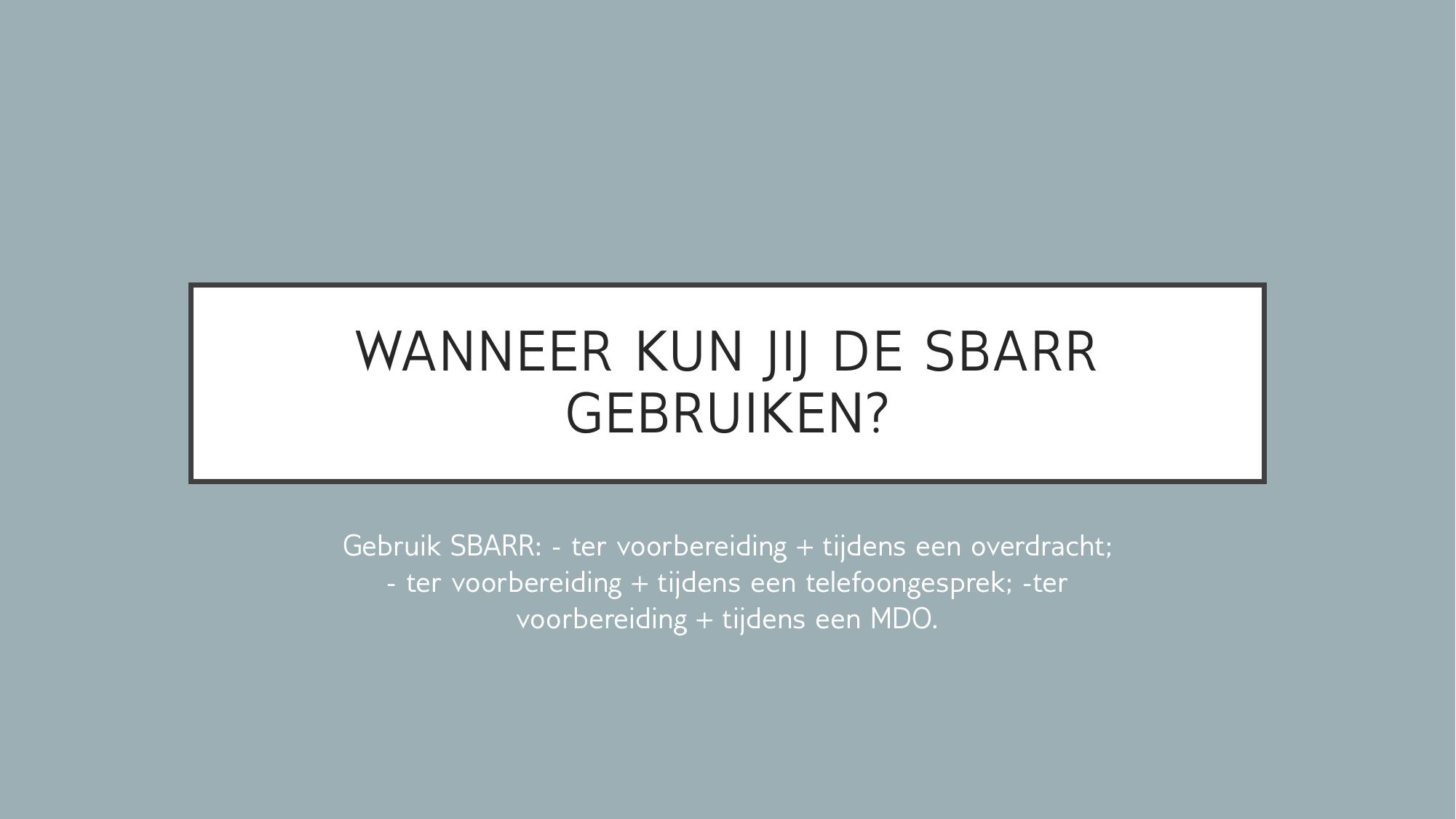

# Wanneer kun jij de SBARR gebruiken?
Gebruik SBARR: - ter voorbereiding + tijdens een overdracht; - ter voorbereiding + tijdens een telefoongesprek; -ter voorbereiding + tijdens een MDO.